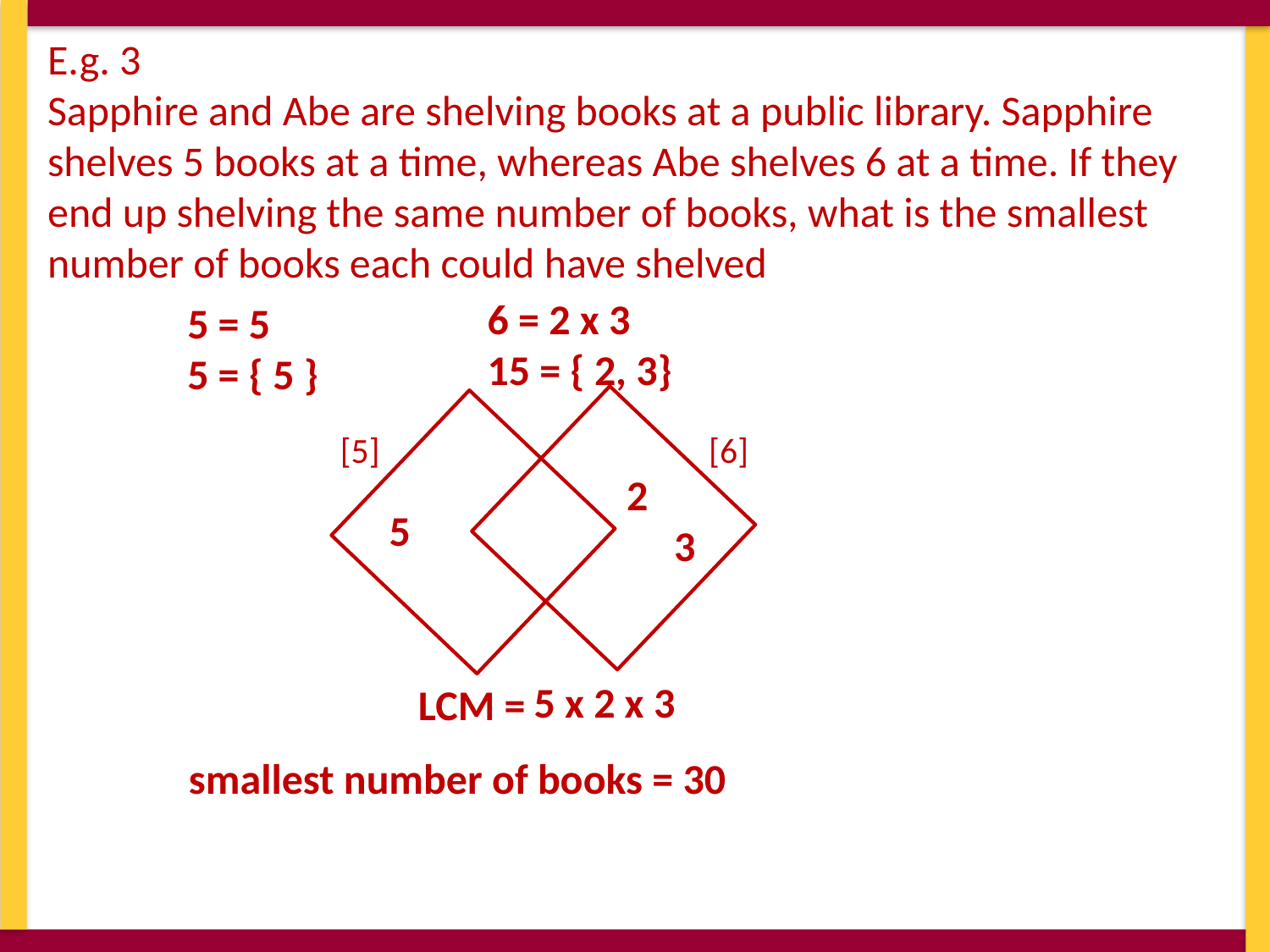

E.g. 3
Sapphire and Abe are shelving books at a public library. Sapphire shelves 5 books at a time, whereas Abe shelves 6 at a time. If they end up shelving the same number of books, what is the smallest number of books each could have shelved
6 = 2 x 3
15 = { 2, 3}
5 = 5
5 = { 5 }

[5]                                         [6]
2
     3
5
5 x 2 x 3
LCM =
smallest number of books = 30